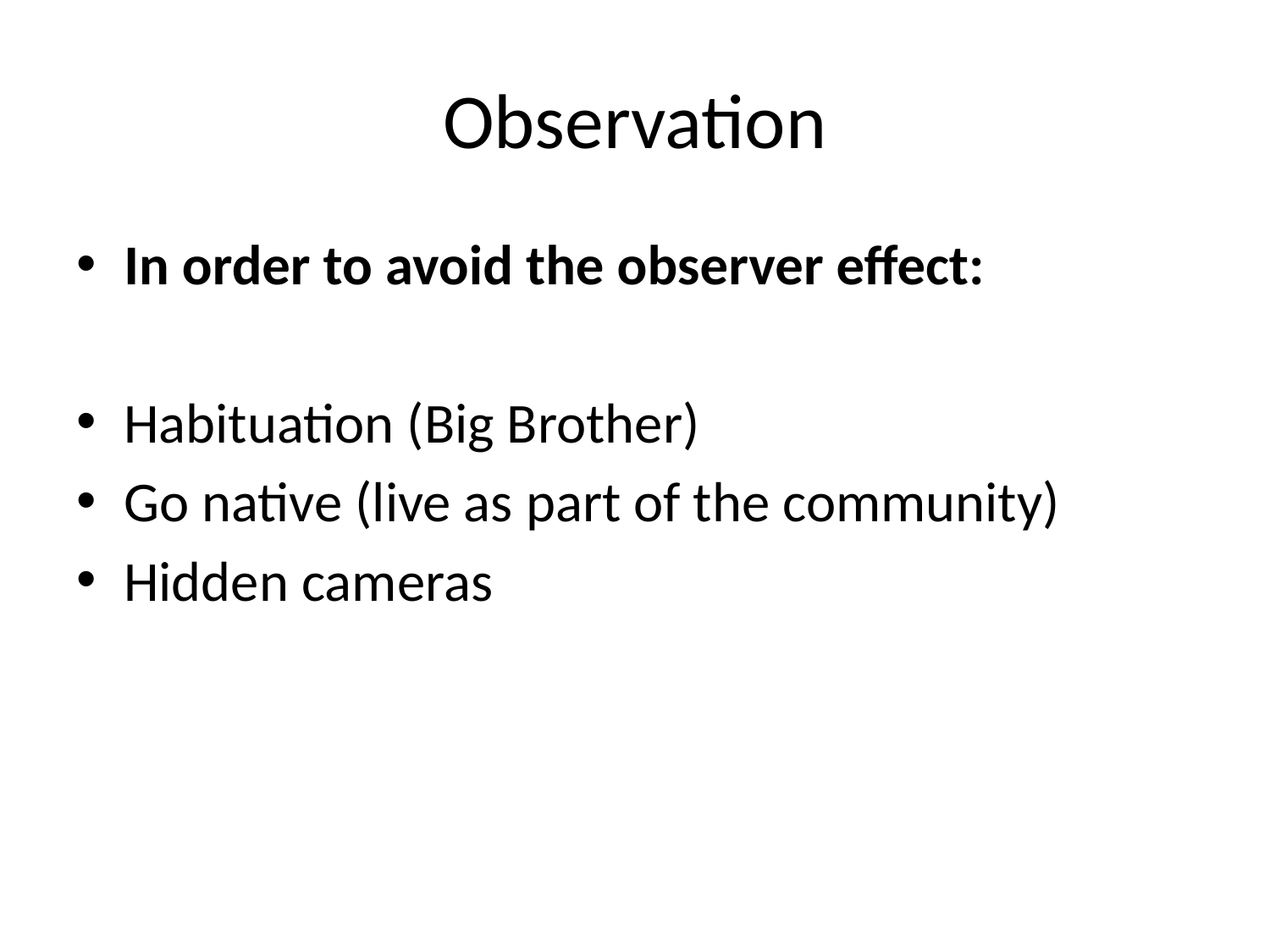

# Observation
In order to avoid the observer effect:

Habituation (Big Brother)
Go native (live as part of the community)
Hidden cameras